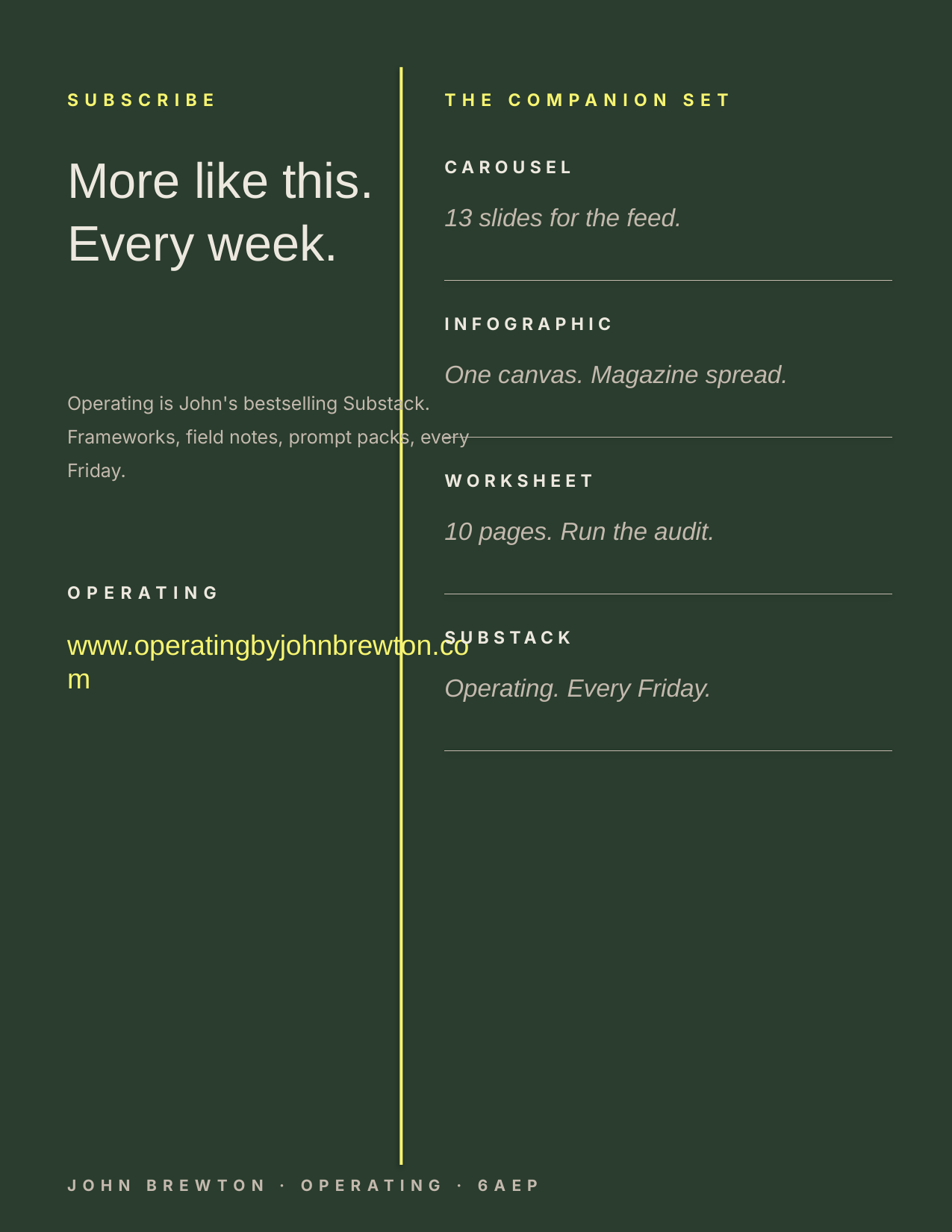

SUBSCRIBE
THE COMPANION SET
More like this.
Every week.
CAROUSEL
13 slides for the feed.
INFOGRAPHIC
One canvas. Magazine spread.
Operating is John's bestselling Substack. Frameworks, field notes, prompt packs, every Friday.
WORKSHEET
10 pages. Run the audit.
OPERATING
www.operatingbyjohnbrewton.com
SUBSTACK
Operating. Every Friday.
JOHN BREWTON · OPERATING · 6AEP